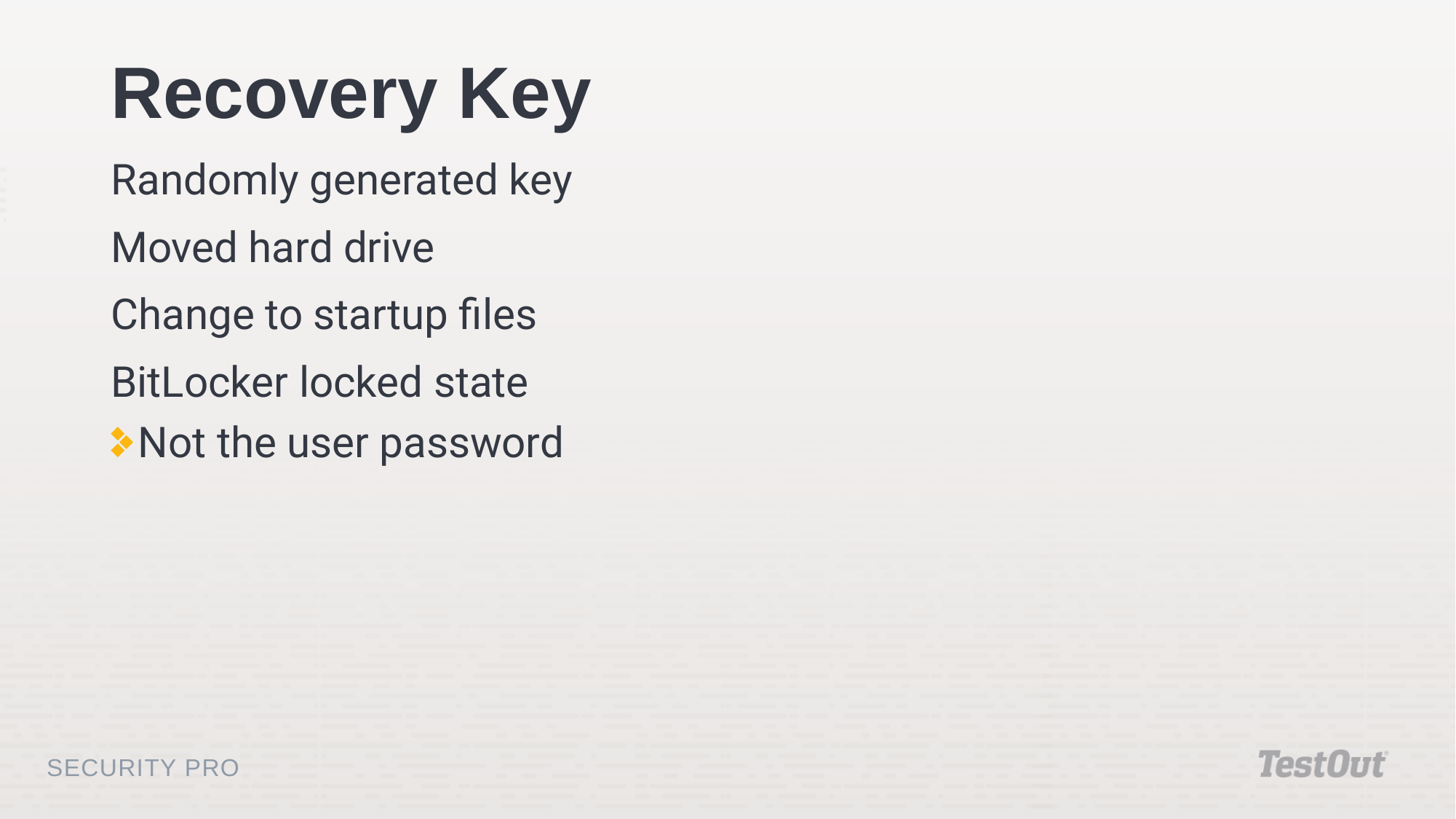

# Recovery Key
Randomly generated key
Moved hard drive
Change to startup files
BitLocker locked state
Not the user password
Security Pro